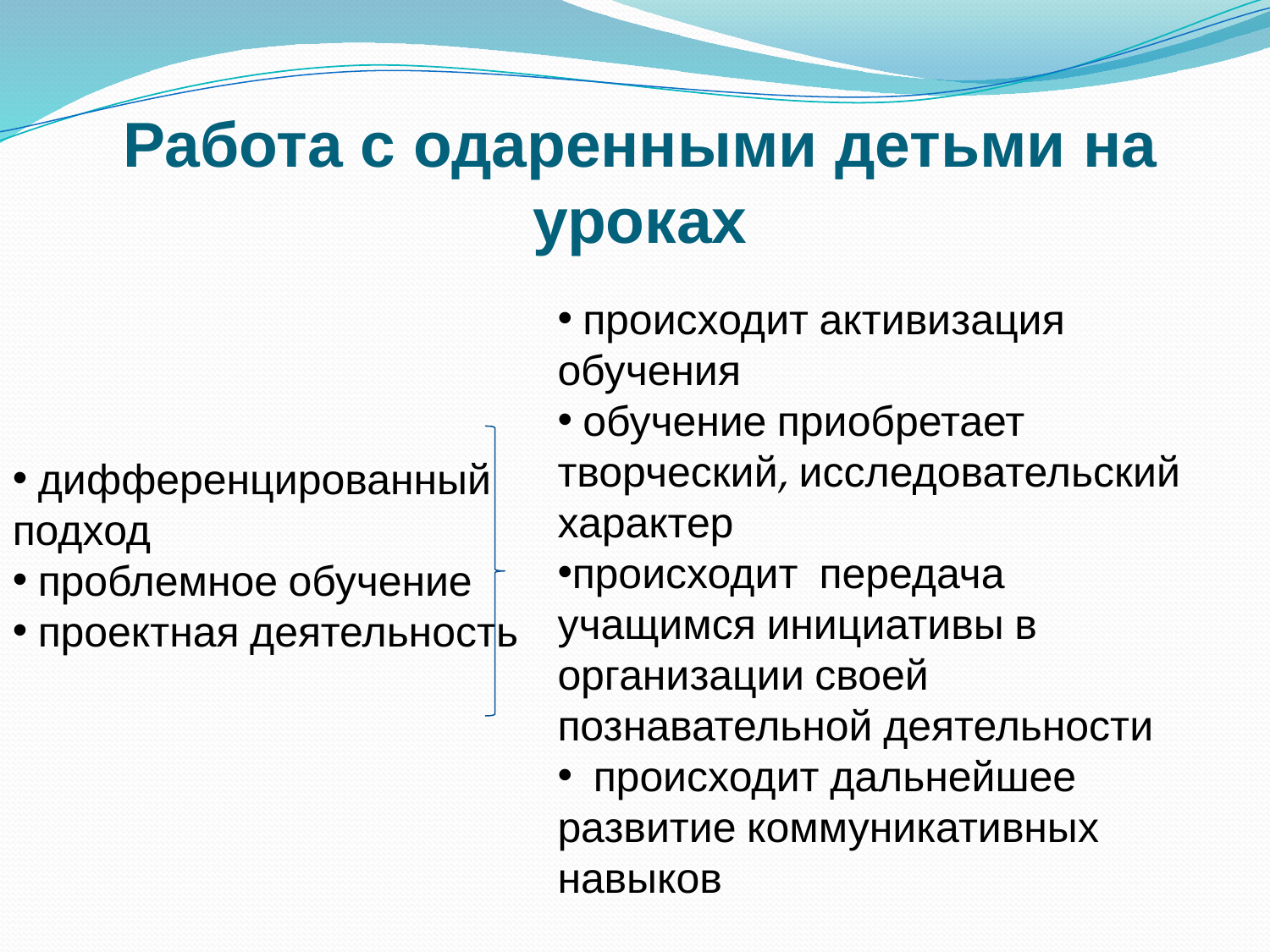

# Работа с одаренными детьми на уроках
 происходит активизация обучения
 обучение приобретает творческий, исследовательский характер
происходит  передача учащимся инициативы в организации своей познавательной деятельности
  происходит дальнейшее развитие коммуникативных навыков

 дифференцированный подход
 проблемное обучение
 проектная деятельность